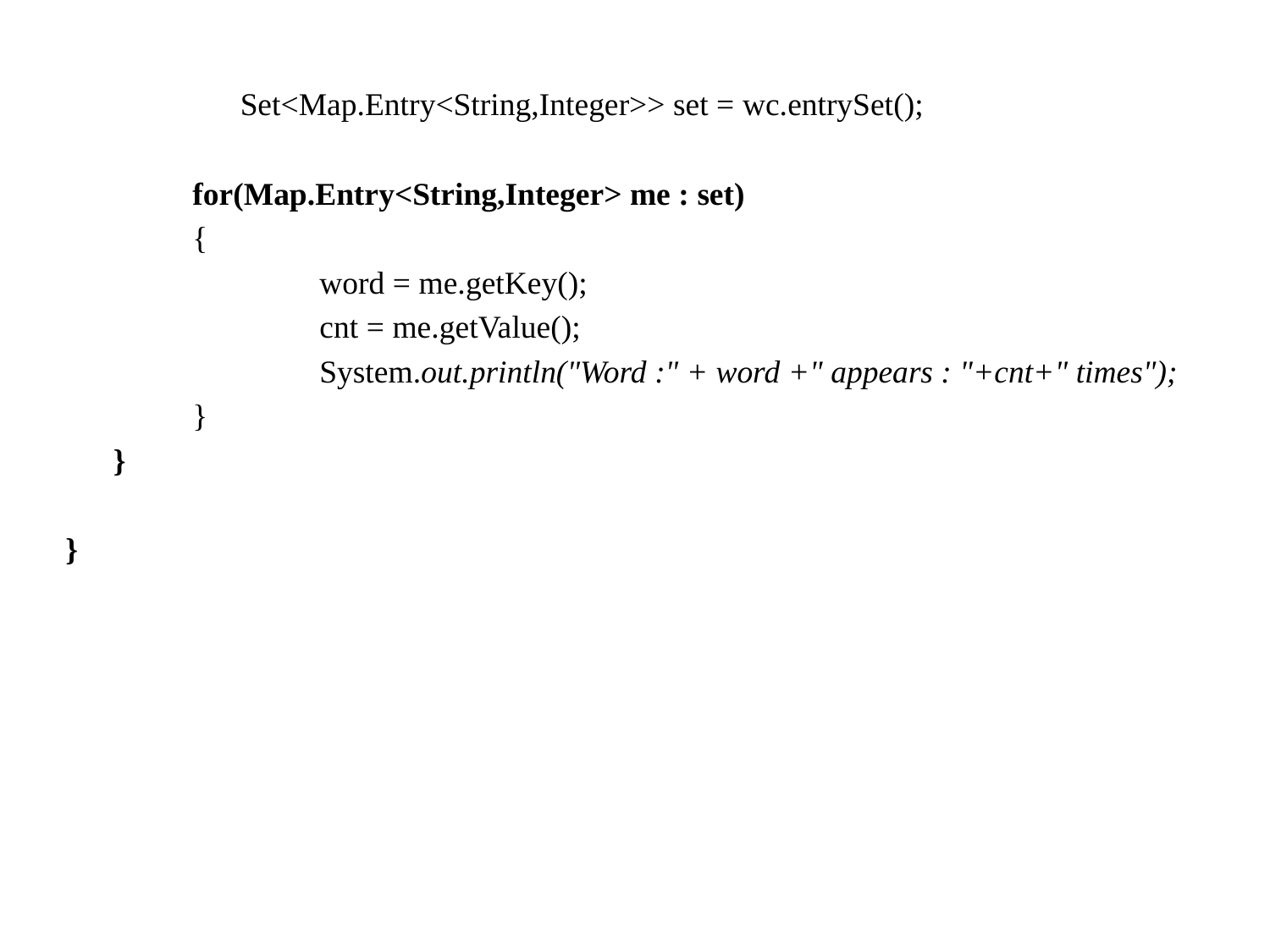

Set<Map.Entry<String,Integer>> set = wc.entrySet();

	for(Map.Entry<String,Integer> me : set)
	{
		word = me.getKey();
		cnt = me.getValue();
		System.out.println("Word :" + word +" appears : "+cnt+" times");
	}
	}

}